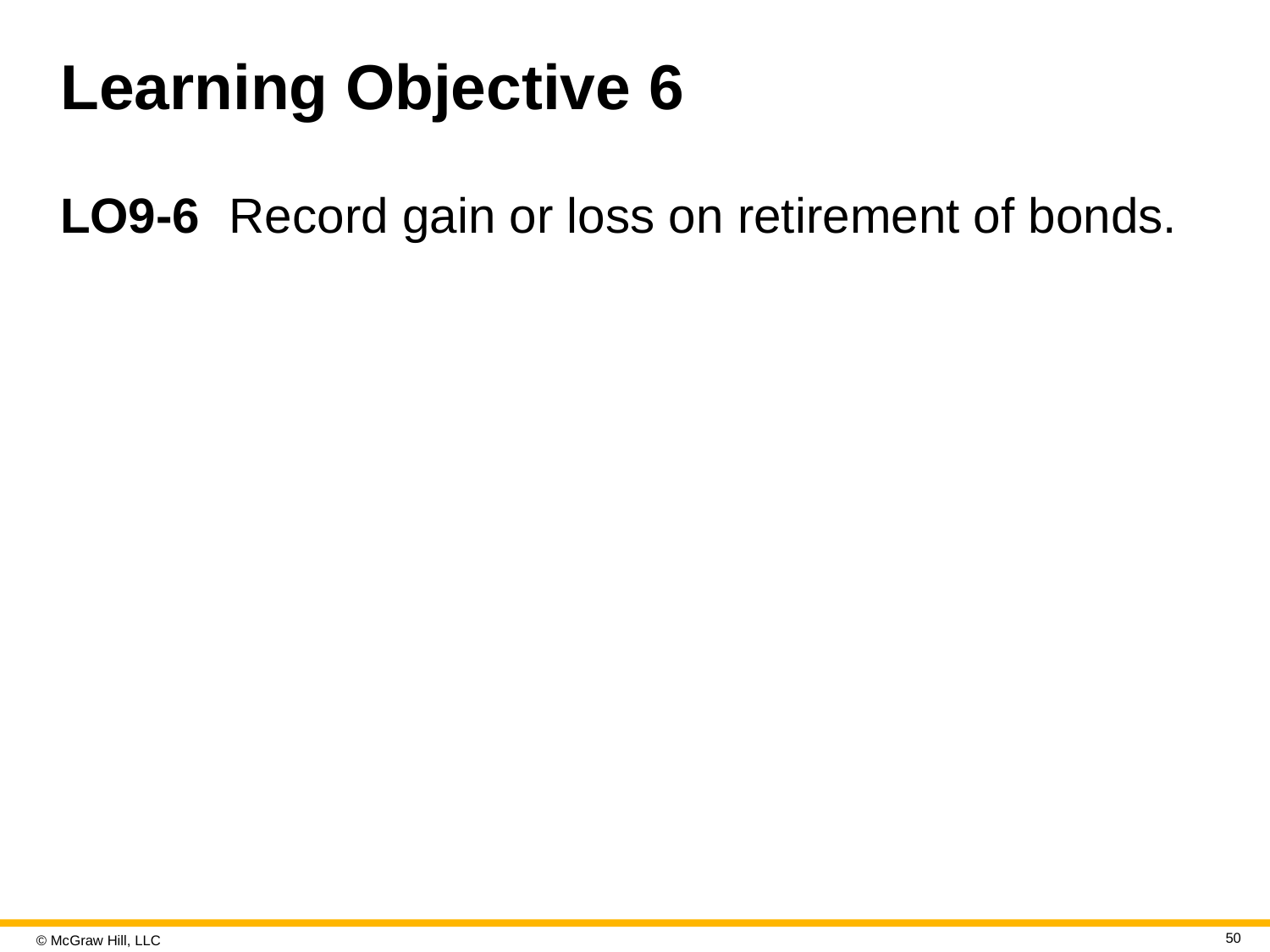

# Learning Objective 6
LO9-6	 Record gain or loss on retirement of bonds.
50